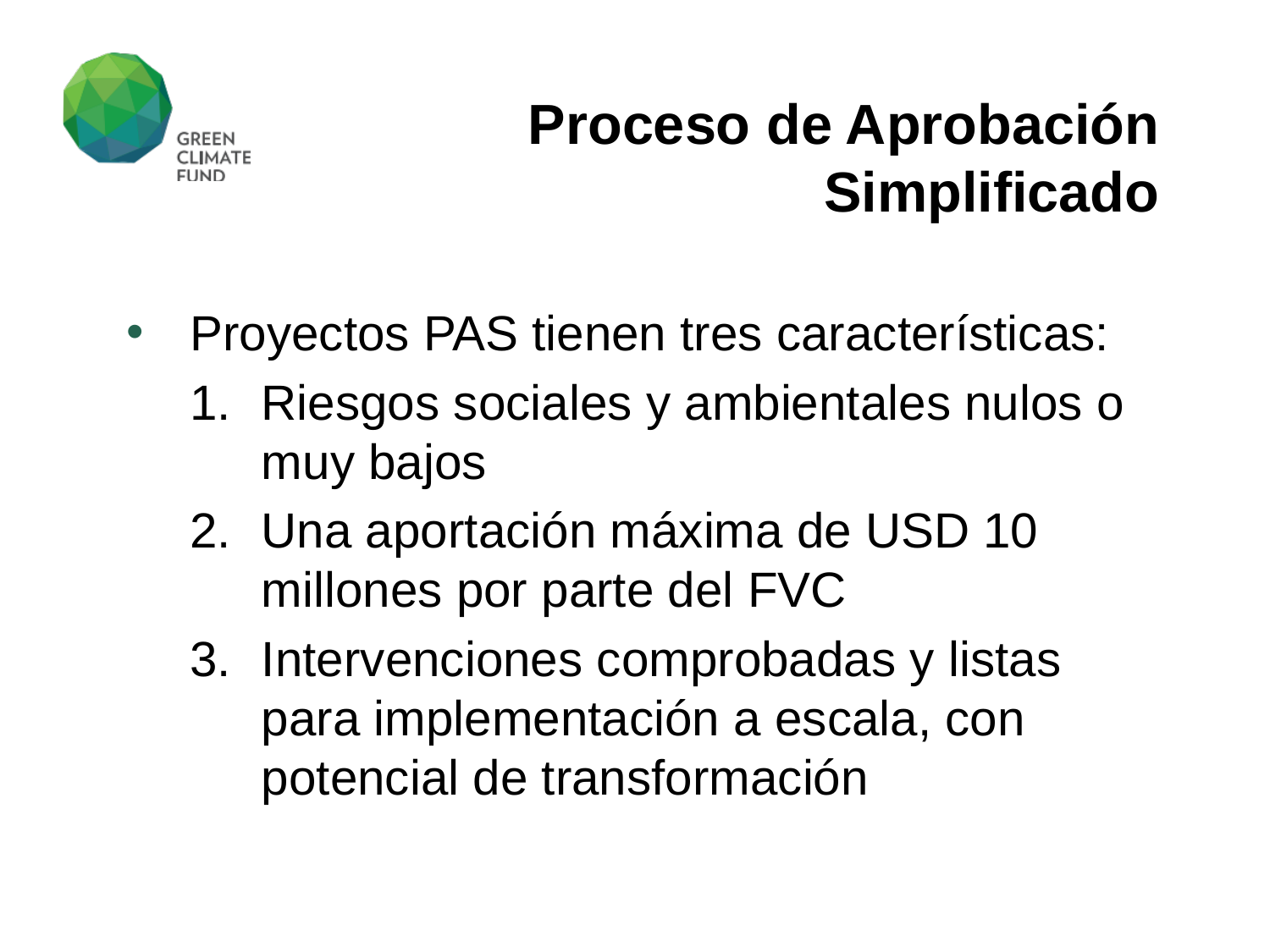

# Proceso de Aprobación Simplificado
Proyectos PAS tienen tres características:
Riesgos sociales y ambientales nulos o muy bajos
Una aportación máxima de USD 10 millones por parte del FVC
Intervenciones comprobadas y listas para implementación a escala, con potencial de transformación